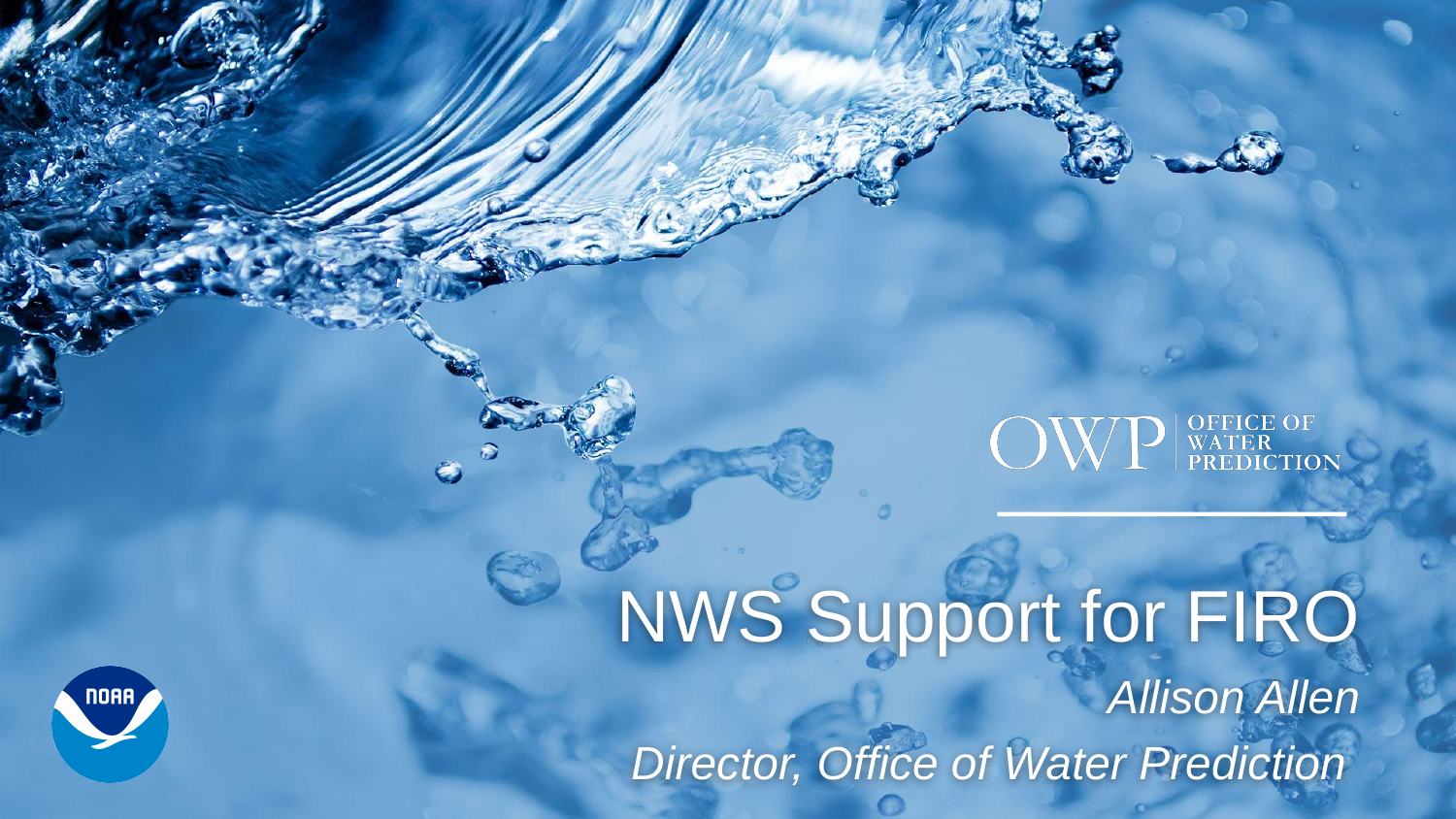

# NWS Support for FIRO
Allison Allen
Director, Office of Water Prediction